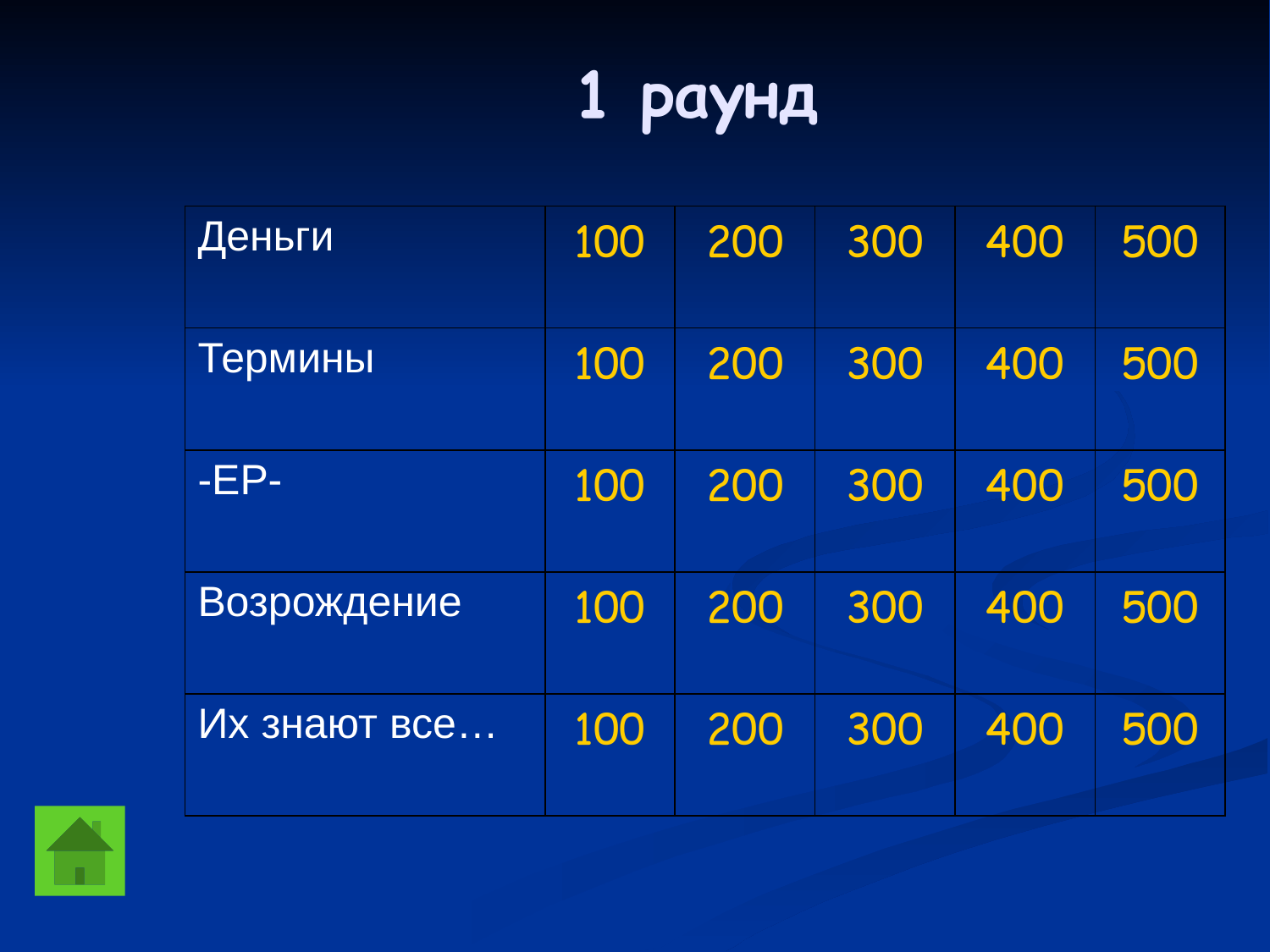

1 раунд
| Деньги | 100 | 200 | 300 | 400 | 500 |
| --- | --- | --- | --- | --- | --- |
| Термины | 100 | 200 | 300 | 400 | 500 |
| -ЕР- | 100 | 200 | 300 | 400 | 500 |
| Возрождение | 100 | 200 | 300 | 400 | 500 |
| Их знают все… | 100 | 200 | 300 | 400 | 500 |